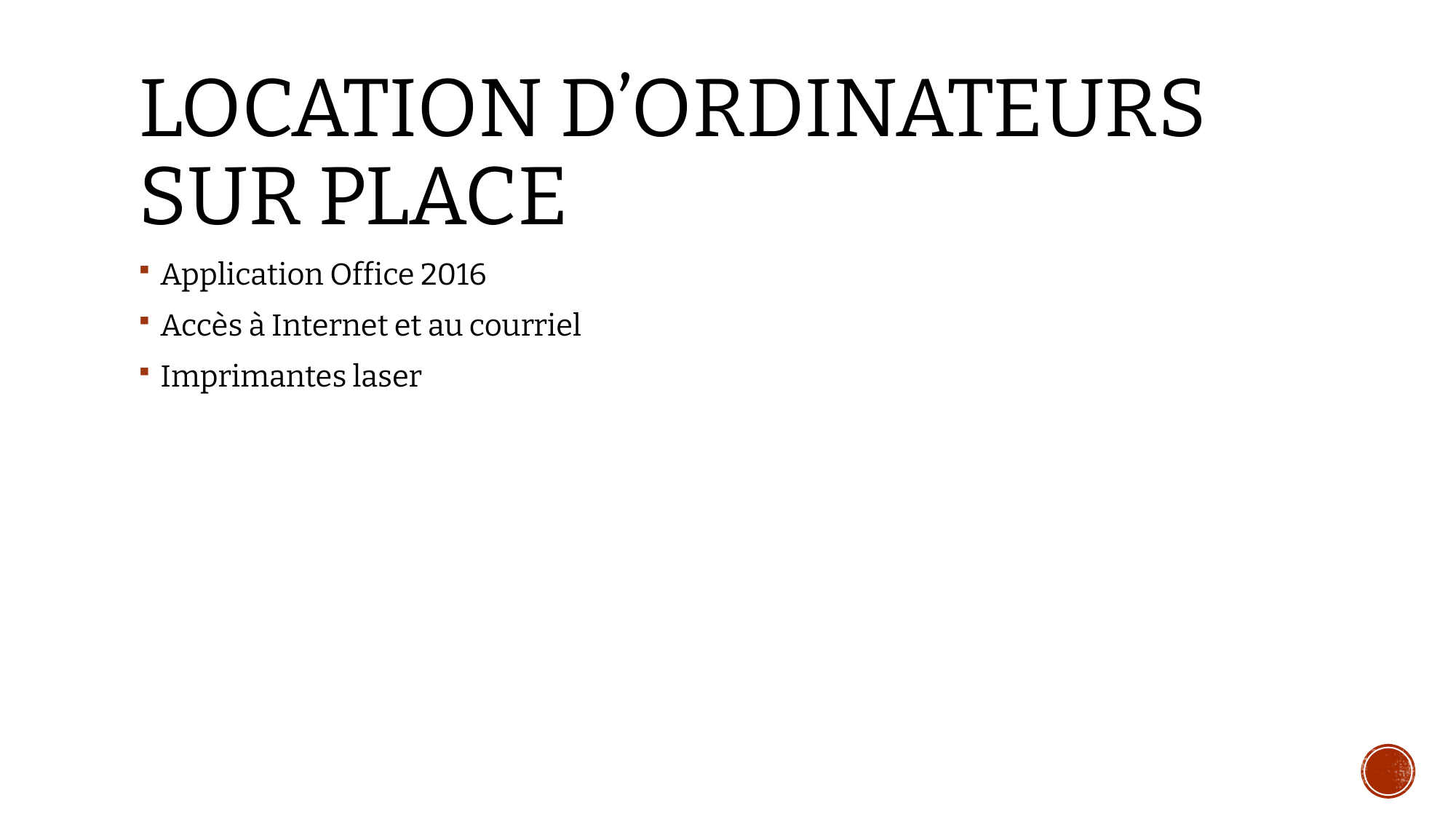

# Location d’ordinateurs sur place
Application Office 2016
Accès à Internet et au courriel
Imprimantes laser